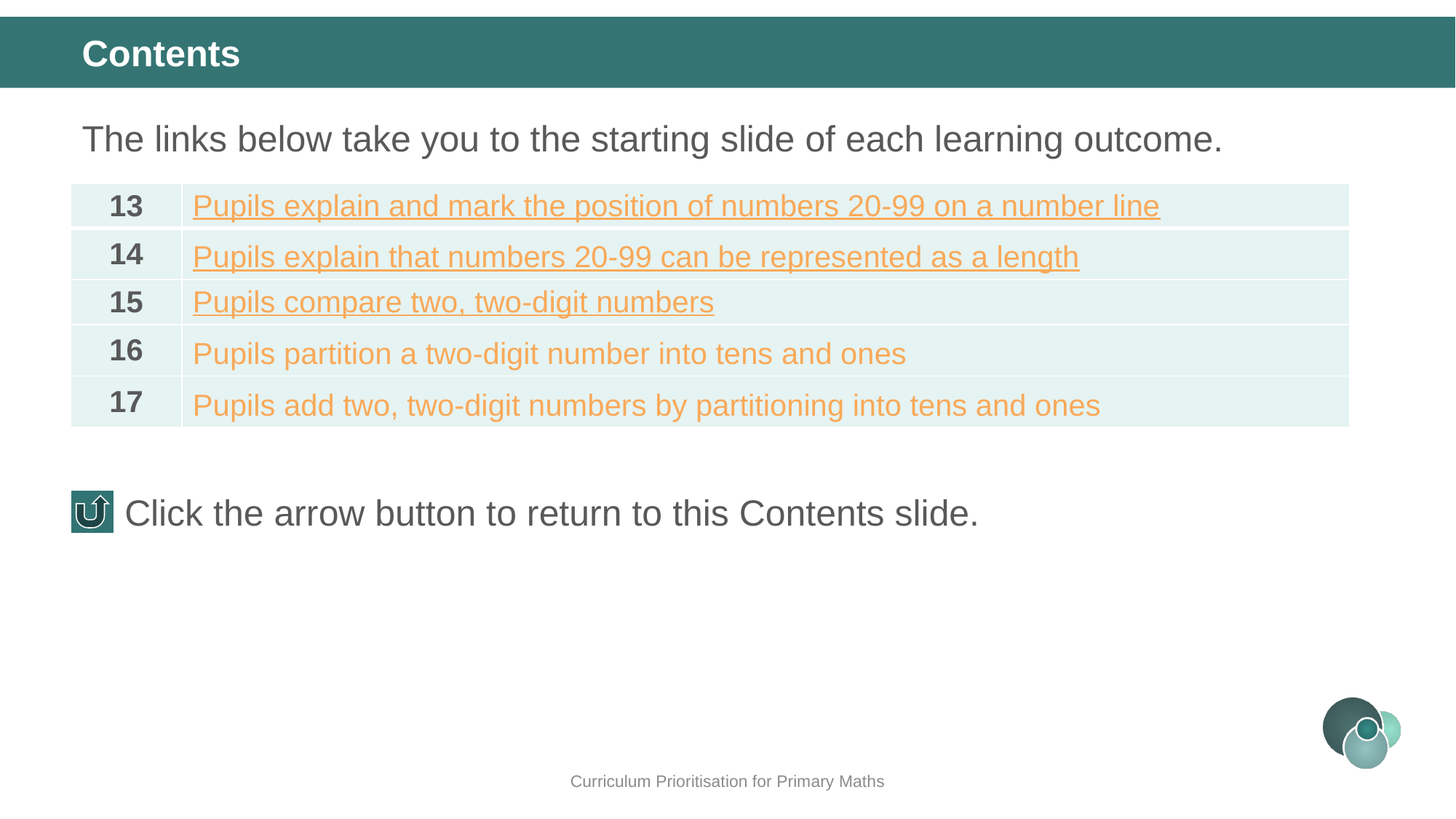

Contents
The links below take you to the starting slide of each learning outcome.
| 13 | Pupils explain and mark the position of numbers 20-99 on a number line |
| --- | --- |
| 14 | Pupils explain that numbers 20-99 can be represented as a length |
| 15 | Pupils compare two, two-digit numbers |
| 16 | Pupils partition a two-digit number into tens and ones |
| 17 | Pupils add two, two-digit numbers by partitioning into tens and ones |
Click the arrow button to return to this Contents slide.

Curriculum Prioritisation for Primary Maths